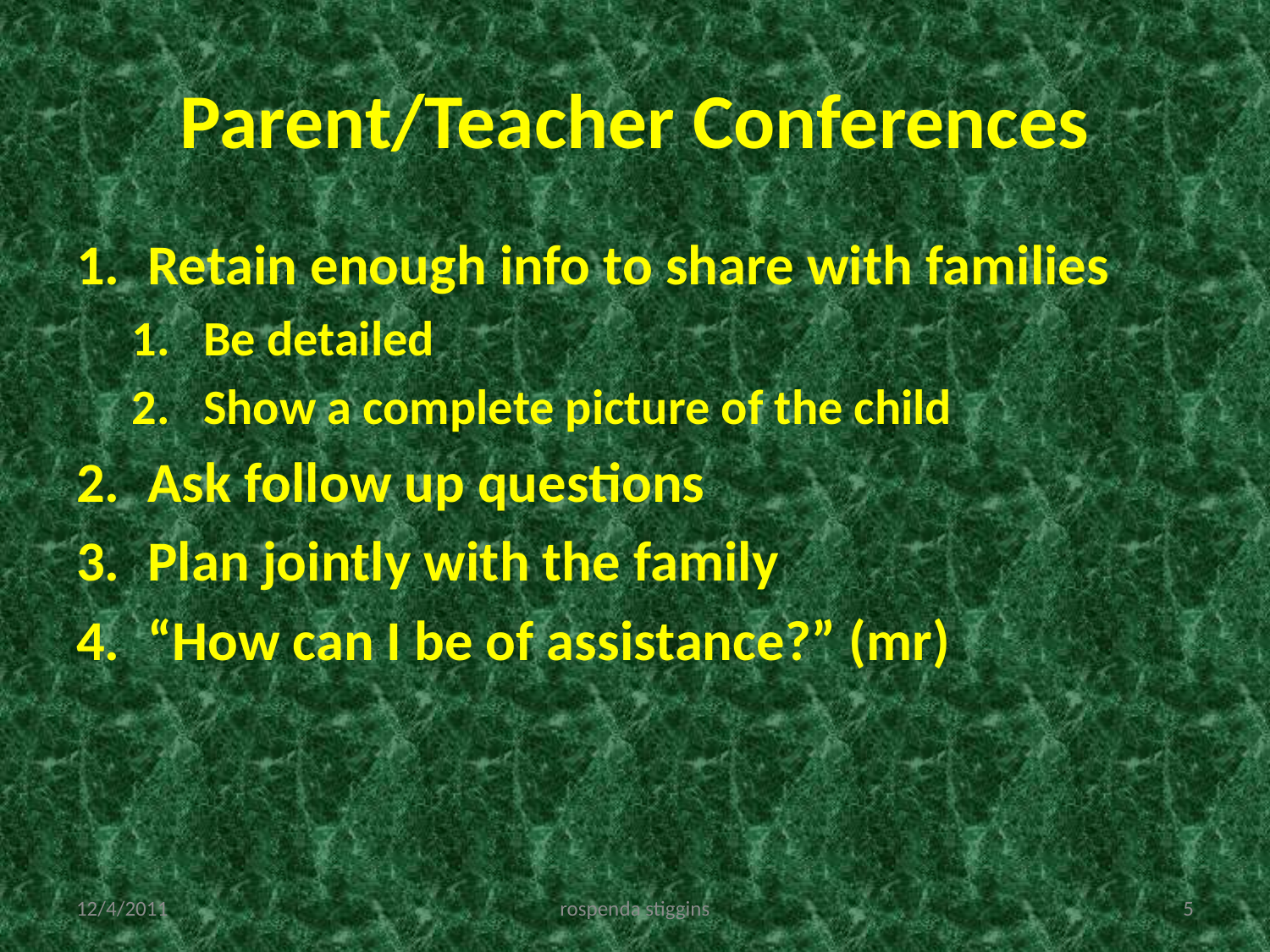

# Parent/Teacher Conferences
Retain enough info to share with families
Be detailed
Show a complete picture of the child
Ask follow up questions
Plan jointly with the family
“How can I be of assistance?” (mr)
12/4/2011
rospenda stiggins
5